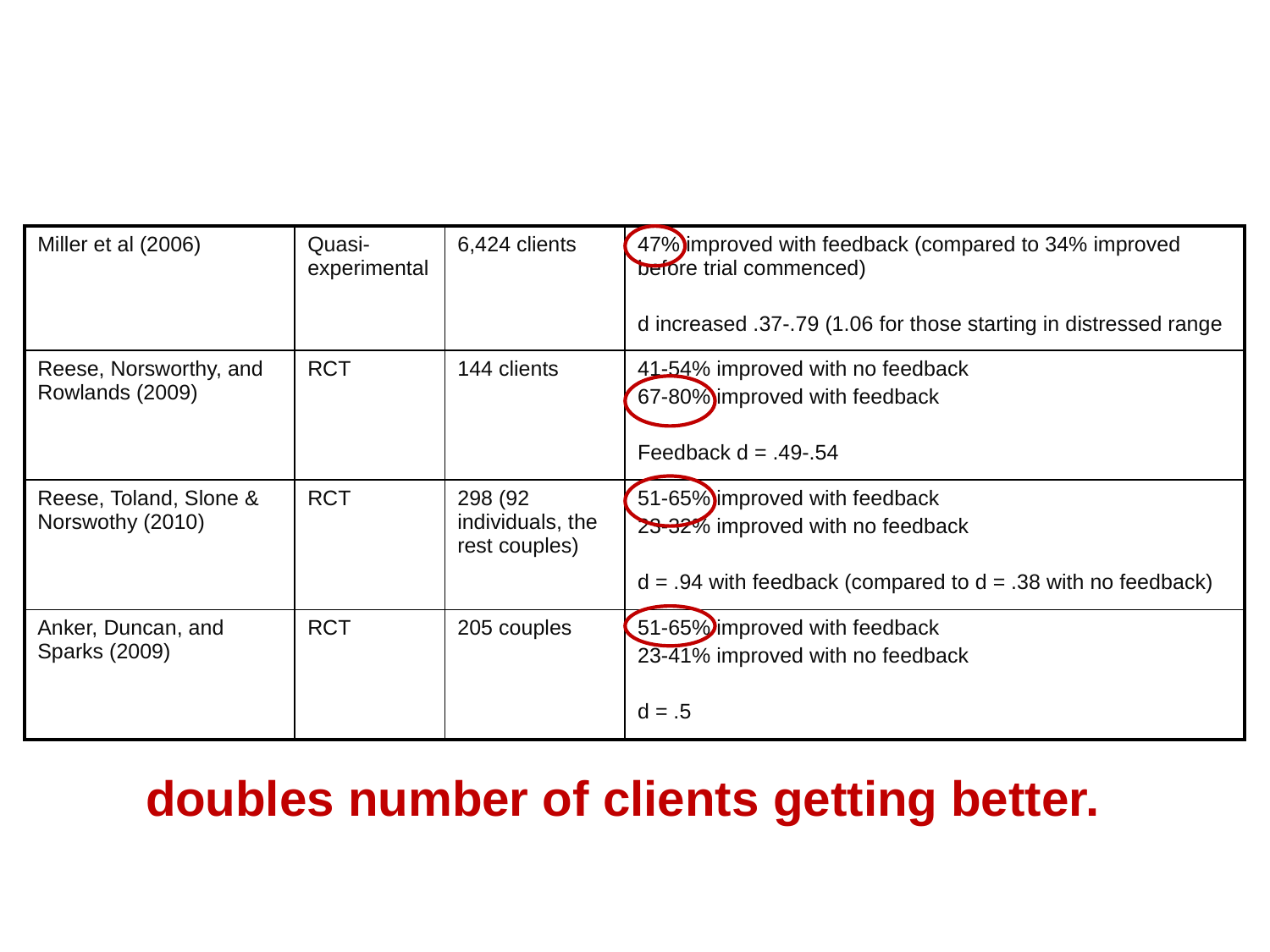

| Miller et al (2006) | Quasi-experimental | 6,424 clients | 47% improved with feedback (compared to 34% improved before trial commenced) d increased .37-.79 (1.06 for those starting in distressed range |
| --- | --- | --- | --- |
| Reese, Norsworthy, and Rowlands (2009) | RCT | 144 clients | 41-54% improved with no feedback 67-80% improved with feedback Feedback d = .49-.54 |
| Reese, Toland, Slone & Norswothy (2010) | RCT | 298 (92 individuals, the rest couples) | 51-65% improved with feedback 23-32% improved with no feedback d = .94 with feedback (compared to d = .38 with no feedback) |
| Anker, Duncan, and Sparks (2009) | RCT | 205 couples | 51-65% improved with feedback 23-41% improved with no feedback d = .5 |

doubles number of clients getting better.